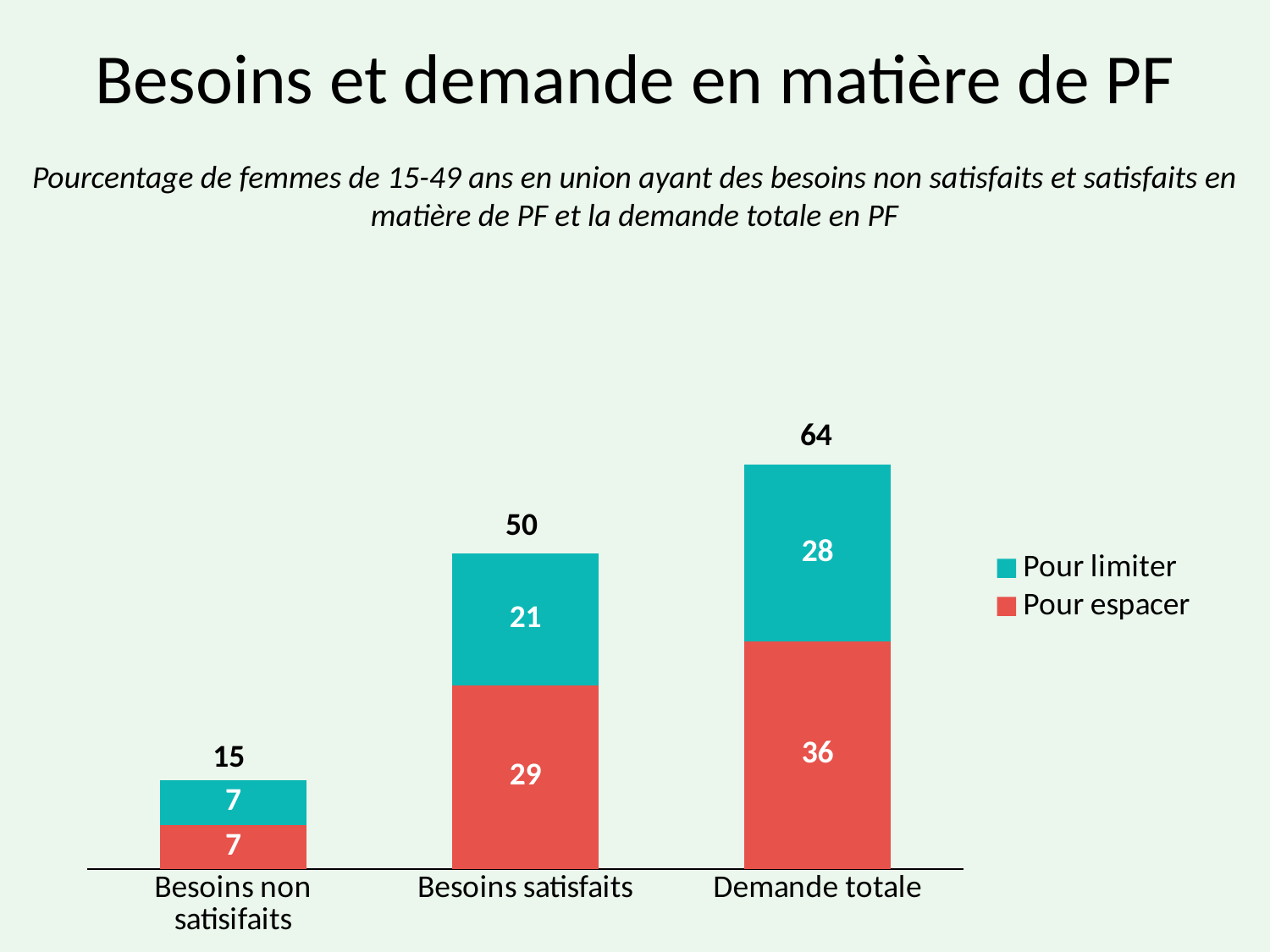

# Besoins et demande en matière de PF
Pourcentage de femmes de 15-49 ans en union ayant des besoins non satisfaits et satisfaits en matière de PF et la demande totale en PF

### Chart

| Category | Pour espacer | Pour limiter |
|---|---|---|
| Besoins non satisifaits | 7.0 | 7.0 |
| Besoins satisfaits | 29.0 | 21.0 |
| Demande totale | 36.0 | 28.0 |
64
50
15